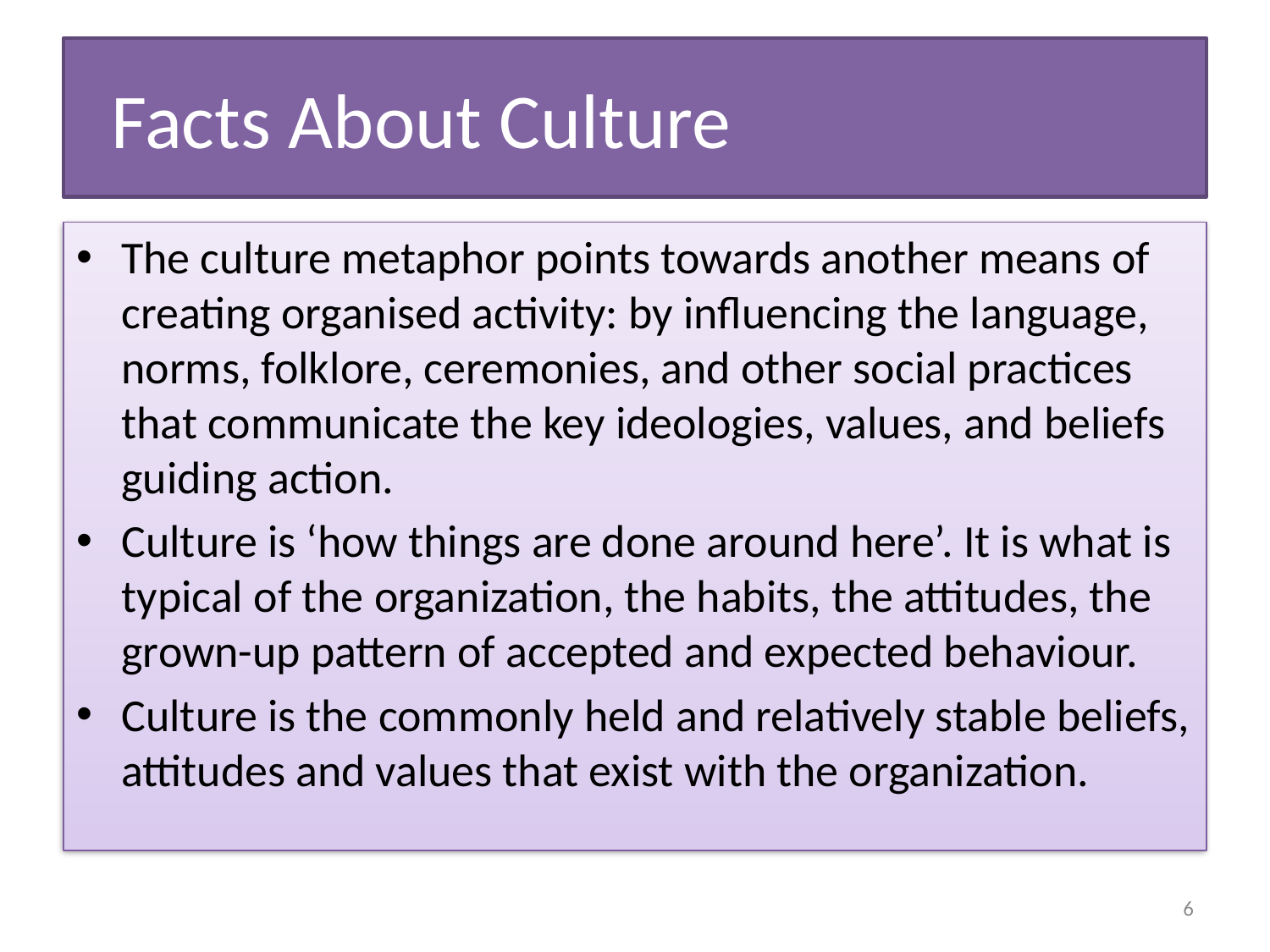

# Facts About Culture
The culture metaphor points towards another means of creating organised activity: by influencing the language, norms, folklore, ceremonies, and other social practices that communicate the key ideologies, values, and beliefs guiding action.
Culture is ‘how things are done around here’. It is what is typical of the organization, the habits, the attitudes, the grown-up pattern of accepted and expected behaviour.
Culture is the commonly held and relatively stable beliefs, attitudes and values that exist with the organization.

6